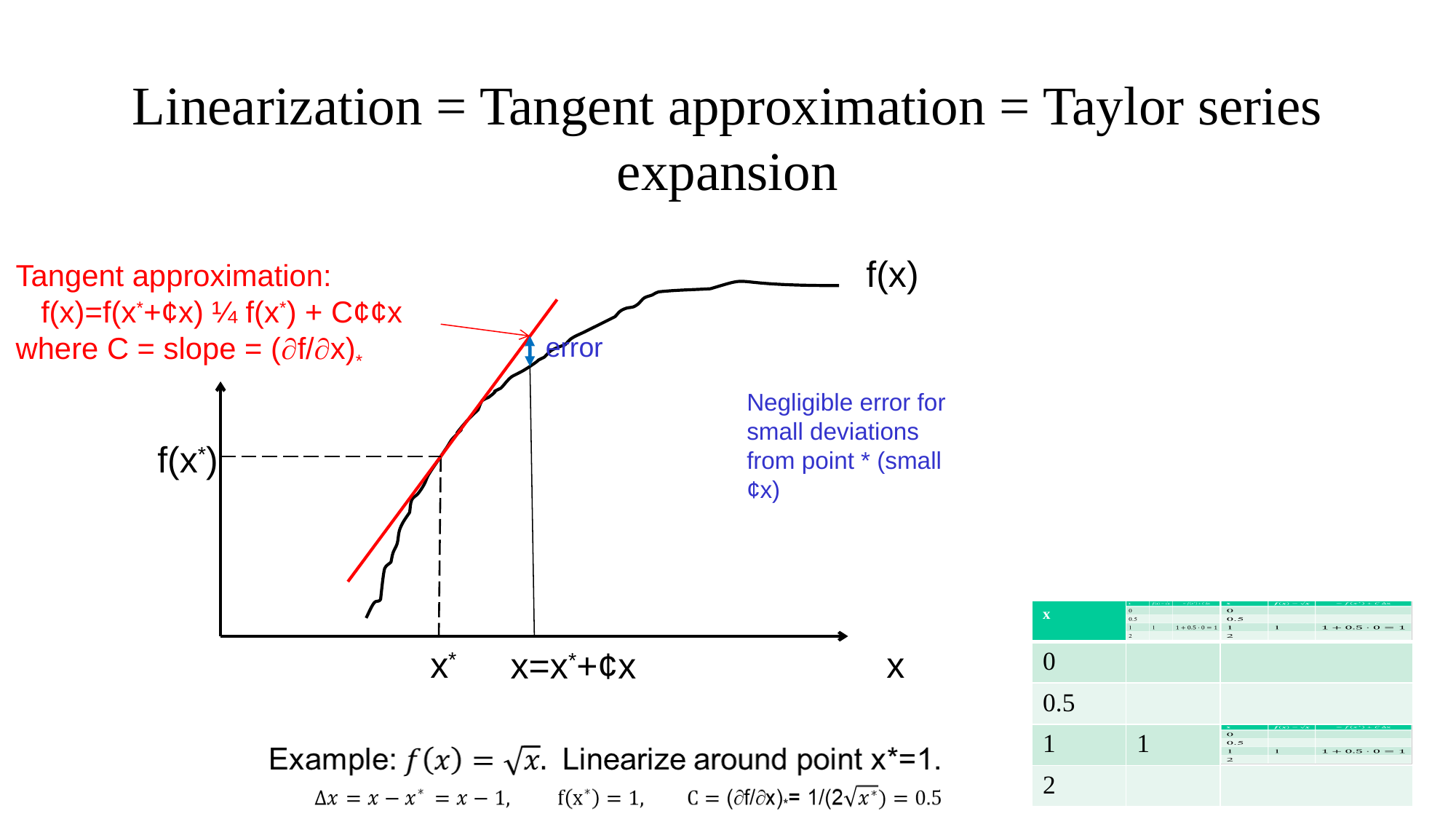

# Linearization = Tangent approximation = Taylor series expansion
f(x)
Tangent approximation:
   f(x)=f(x*+¢x) ¼ f(x*) + C¢¢x
where C = slope = (∂f/∂x)*

error
Negligible error for small deviations from point * (small ¢x)
f(x*)
| x |  |  |
| --- | --- | --- |
| 0 |  |  |
| 0.5 |  |  |
| 1 | 1 |  |
| 2 |  |  |
x*
x
x=x*+¢x